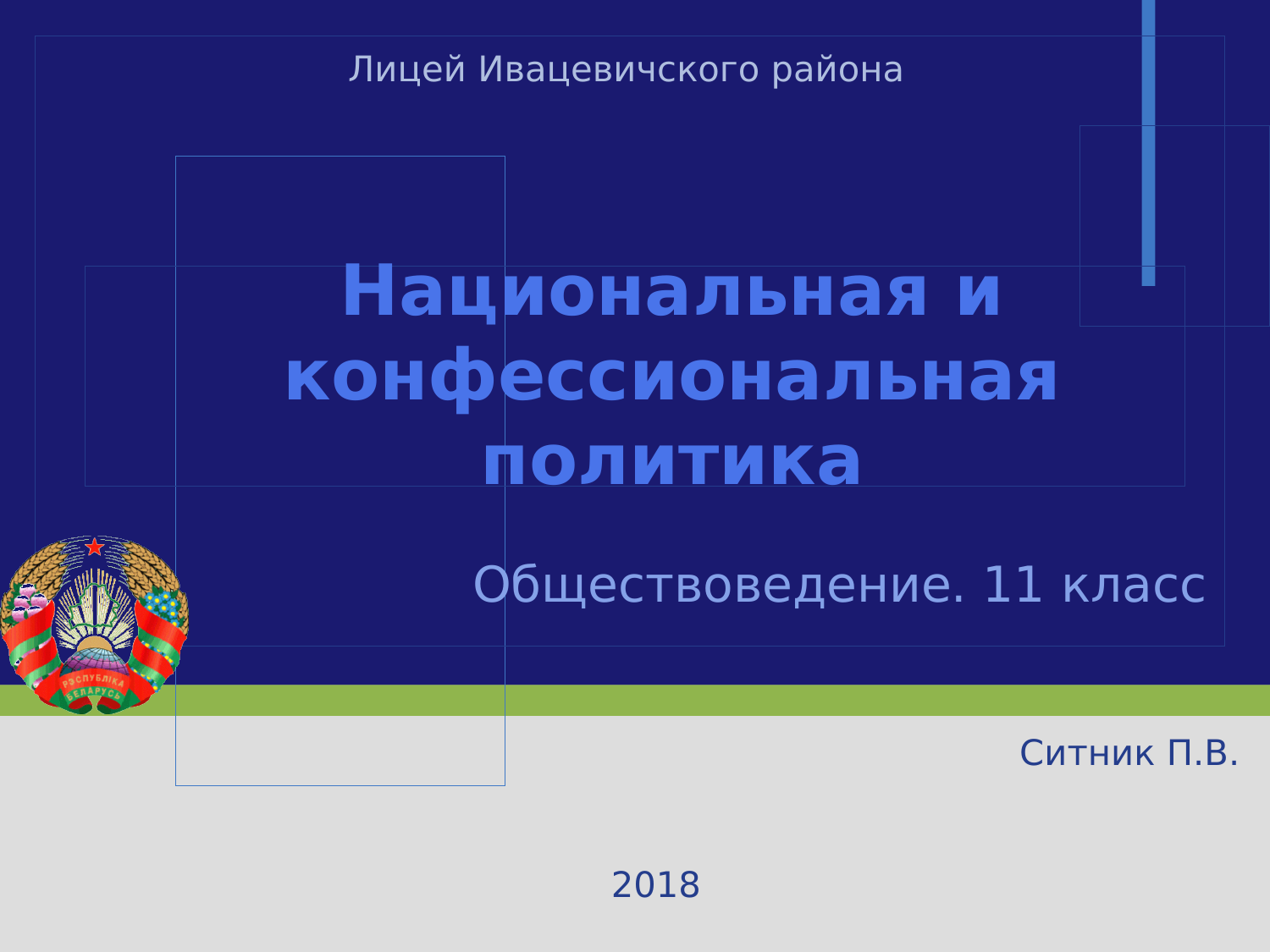

Лицей Ивацевичского района
# Национальная и конфессиональная политика
Обществоведение. 11 класс
Ситник П.В.
2018